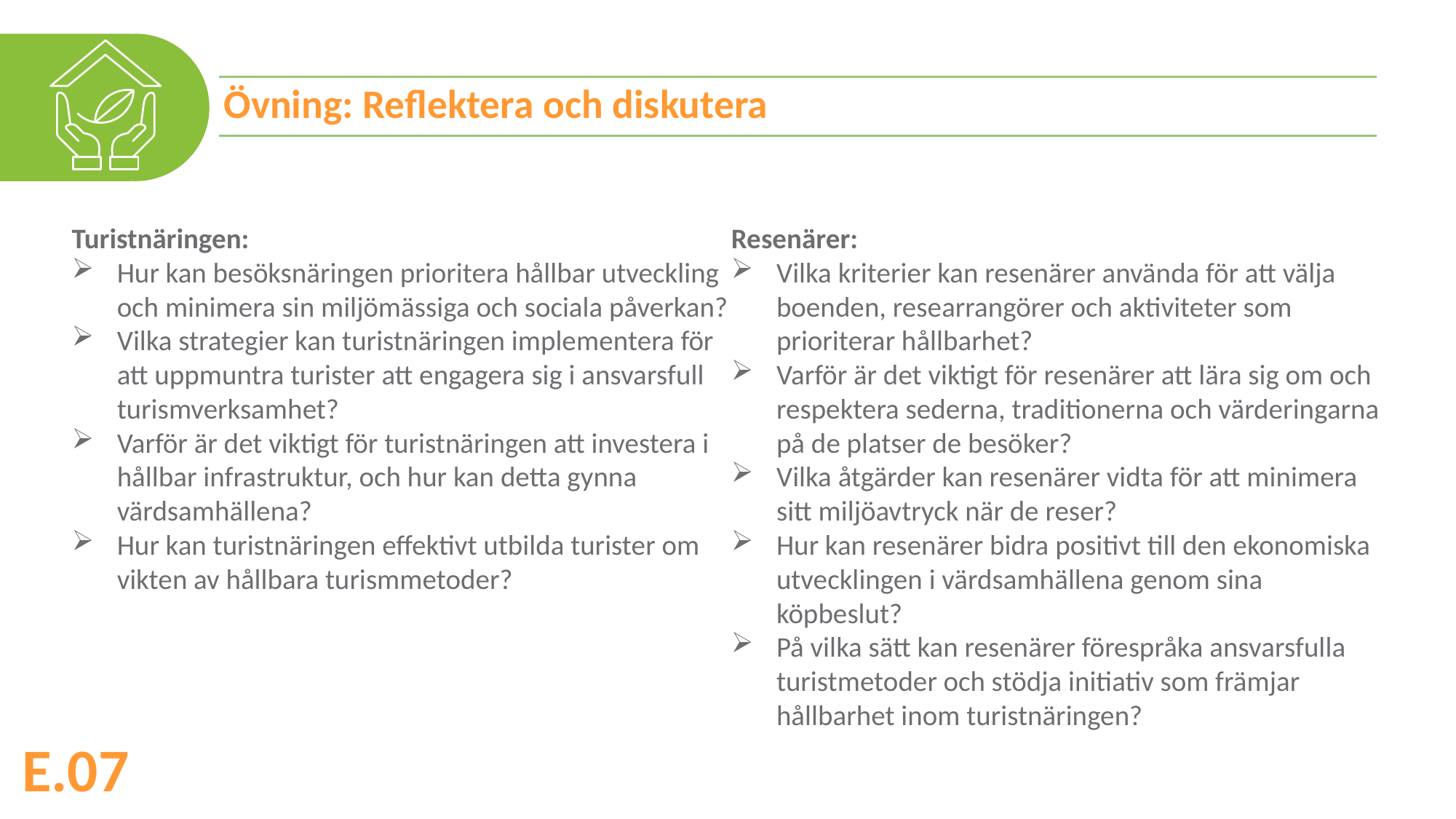

Övning: Reflektera och diskutera

Turistnäringen:
Hur kan besöksnäringen prioritera hållbar utveckling och minimera sin miljömässiga och sociala påverkan?
Vilka strategier kan turistnäringen implementera för att uppmuntra turister att engagera sig i ansvarsfull turismverksamhet?
Varför är det viktigt för turistnäringen att investera i hållbar infrastruktur, och hur kan detta gynna värdsamhällena?
Hur kan turistnäringen effektivt utbilda turister om vikten av hållbara turismmetoder?

Resenärer:
Vilka kriterier kan resenärer använda för att välja boenden, researrangörer och aktiviteter som prioriterar hållbarhet?
Varför är det viktigt för resenärer att lära sig om och respektera sederna, traditionerna och värderingarna på de platser de besöker?
Vilka åtgärder kan resenärer vidta för att minimera sitt miljöavtryck när de reser?
Hur kan resenärer bidra positivt till den ekonomiska utvecklingen i värdsamhällena genom sina köpbeslut?
På vilka sätt kan resenärer förespråka ansvarsfulla turistmetoder och stödja initiativ som främjar hållbarhet inom turistnäringen?

E.07